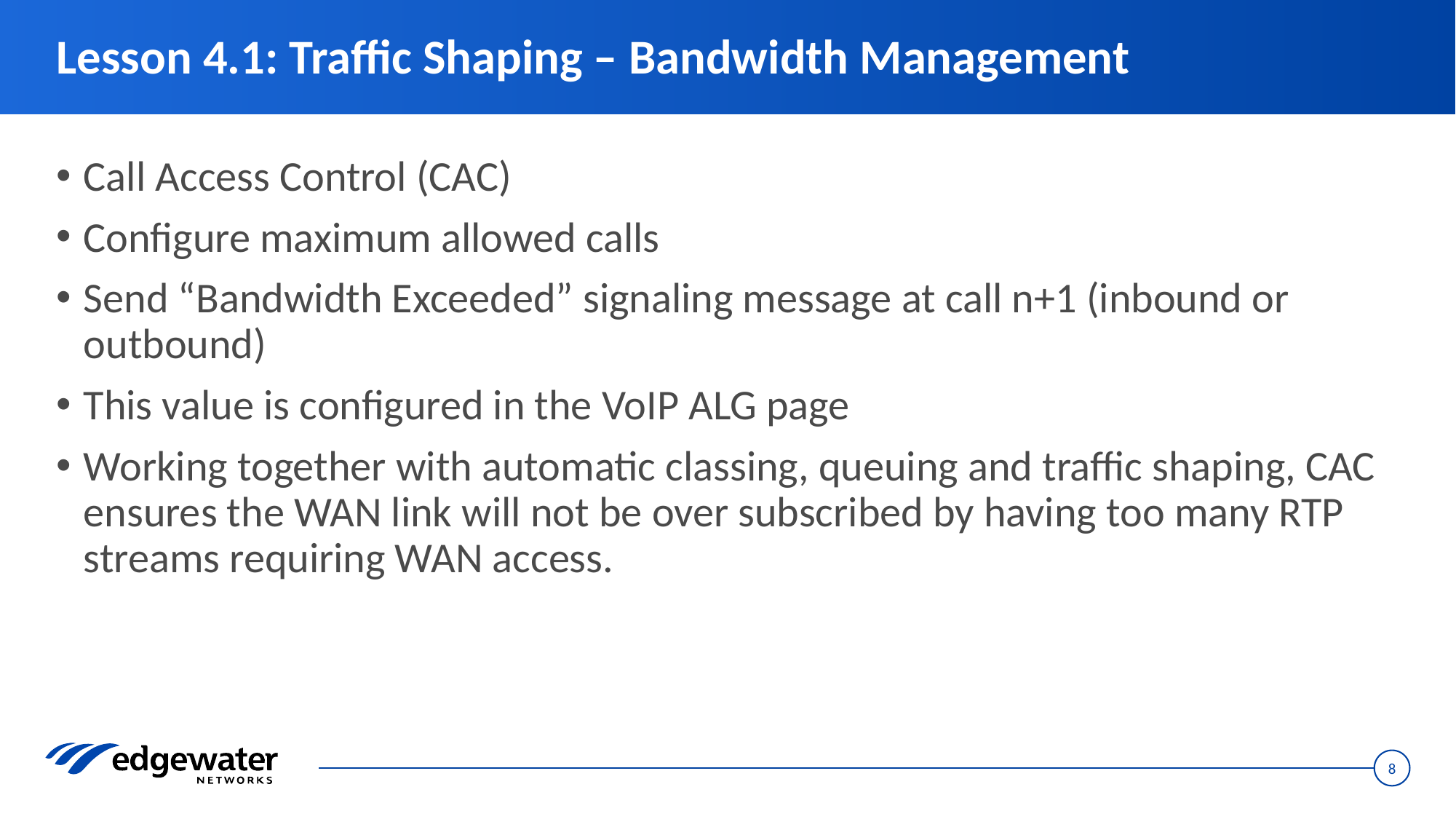

# Lesson 4.1: Traffic Shaping – Bandwidth Management
Call Access Control (CAC)
Configure maximum allowed calls
Send “Bandwidth Exceeded” signaling message at call n+1 (inbound or outbound)
This value is configured in the VoIP ALG page
Working together with automatic classing, queuing and traffic shaping, CAC ensures the WAN link will not be over subscribed by having too many RTP streams requiring WAN access.